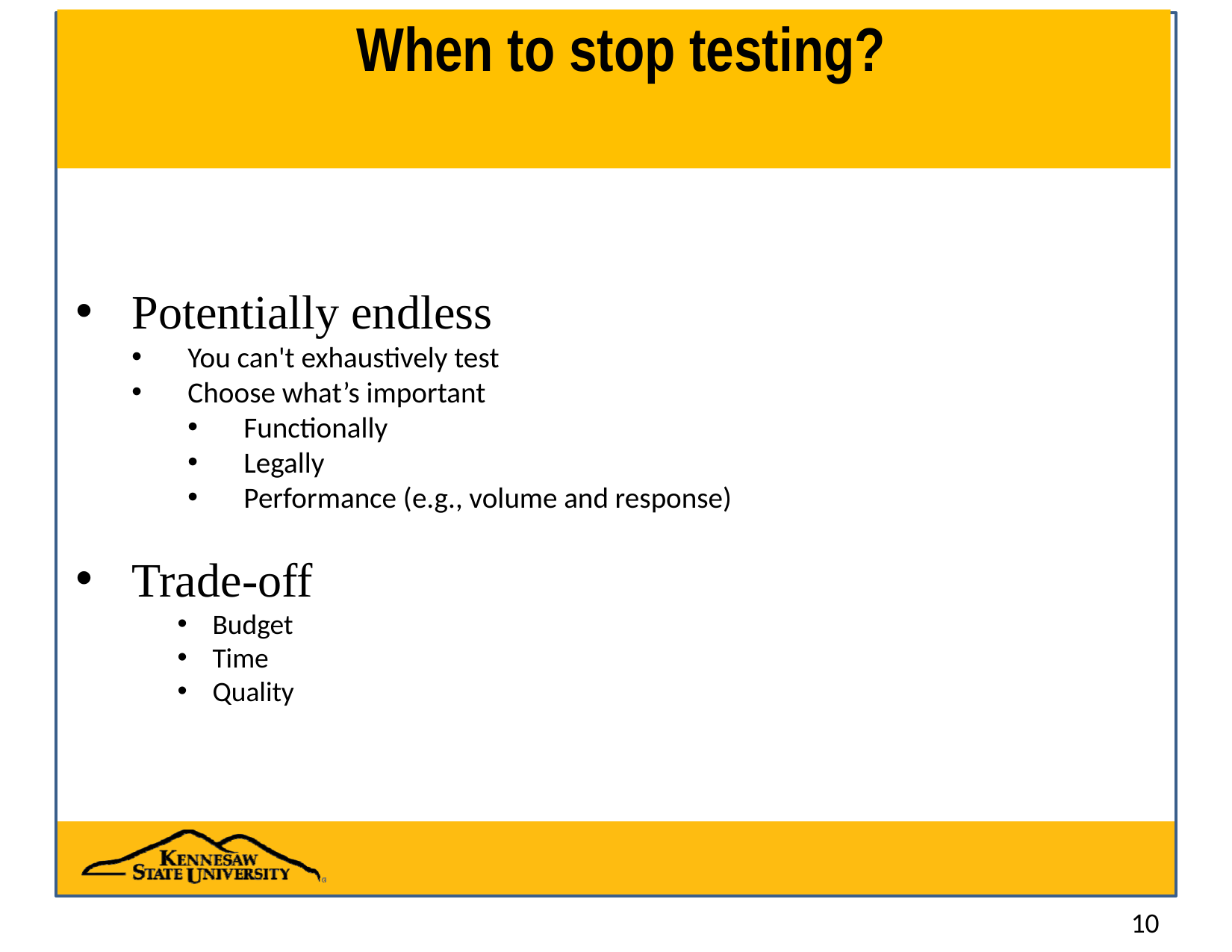

# When to stop testing?
Potentially endless
You can't exhaustively test
Choose what’s important
Functionally
Legally
Performance (e.g., volume and response)

Trade-off
Budget
Time
Quality